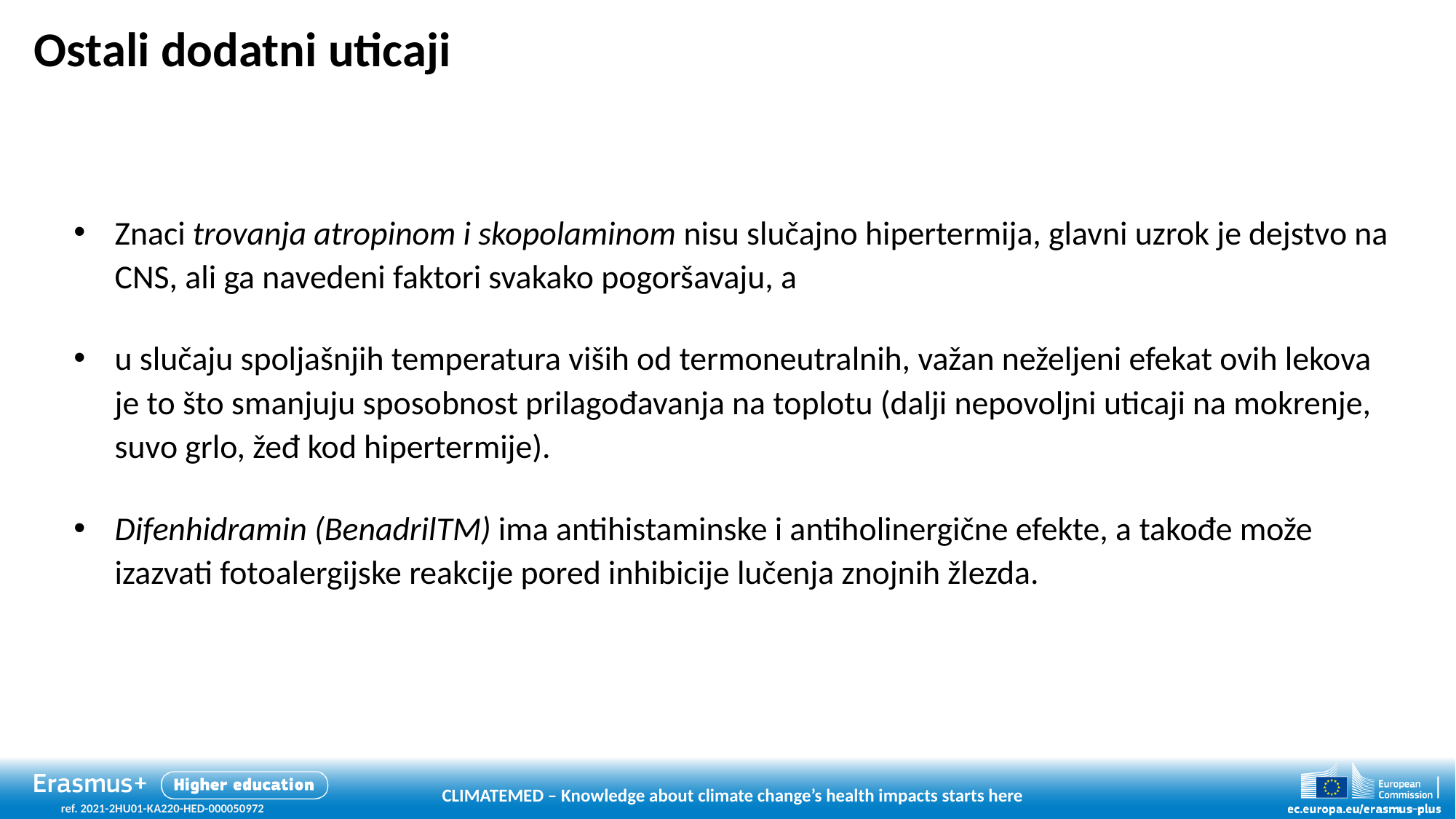

# Ostali dodatni uticaji
Znaci trovanja atropinom i skopolaminom nisu slučajno hipertermija, glavni uzrok je dejstvo na CNS, ali ga navedeni faktori svakako pogoršavaju, a
u slučaju spoljašnjih temperatura viših od termoneutralnih, važan neželjeni efekat ovih lekova je to što smanjuju sposobnost prilagođavanja na toplotu (dalji nepovoljni uticaji na mokrenje, suvo grlo, žeđ kod hipertermije).
Difenhidramin (BenadrilTM) ima antihistaminske i antiholinergične efekte, a takođe može izazvati fotoalergijske reakcije pored inhibicije lučenja znojnih žlezda.